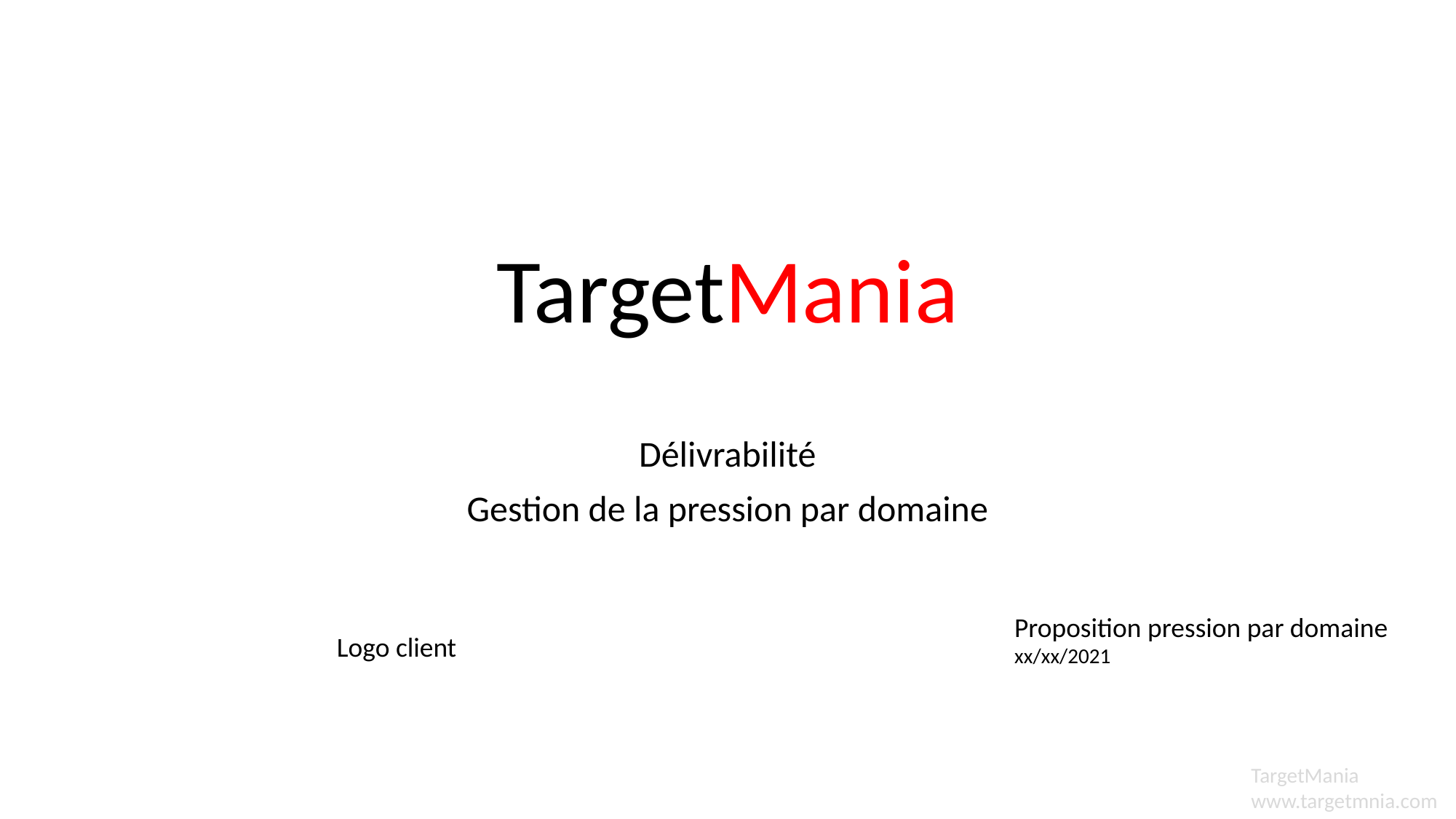

# TargetMania
Délivrabilité
Gestion de la pression par domaine
Proposition pression par domaine
xx/xx/2021
Logo client
TargetMania
www.targetmnia.com